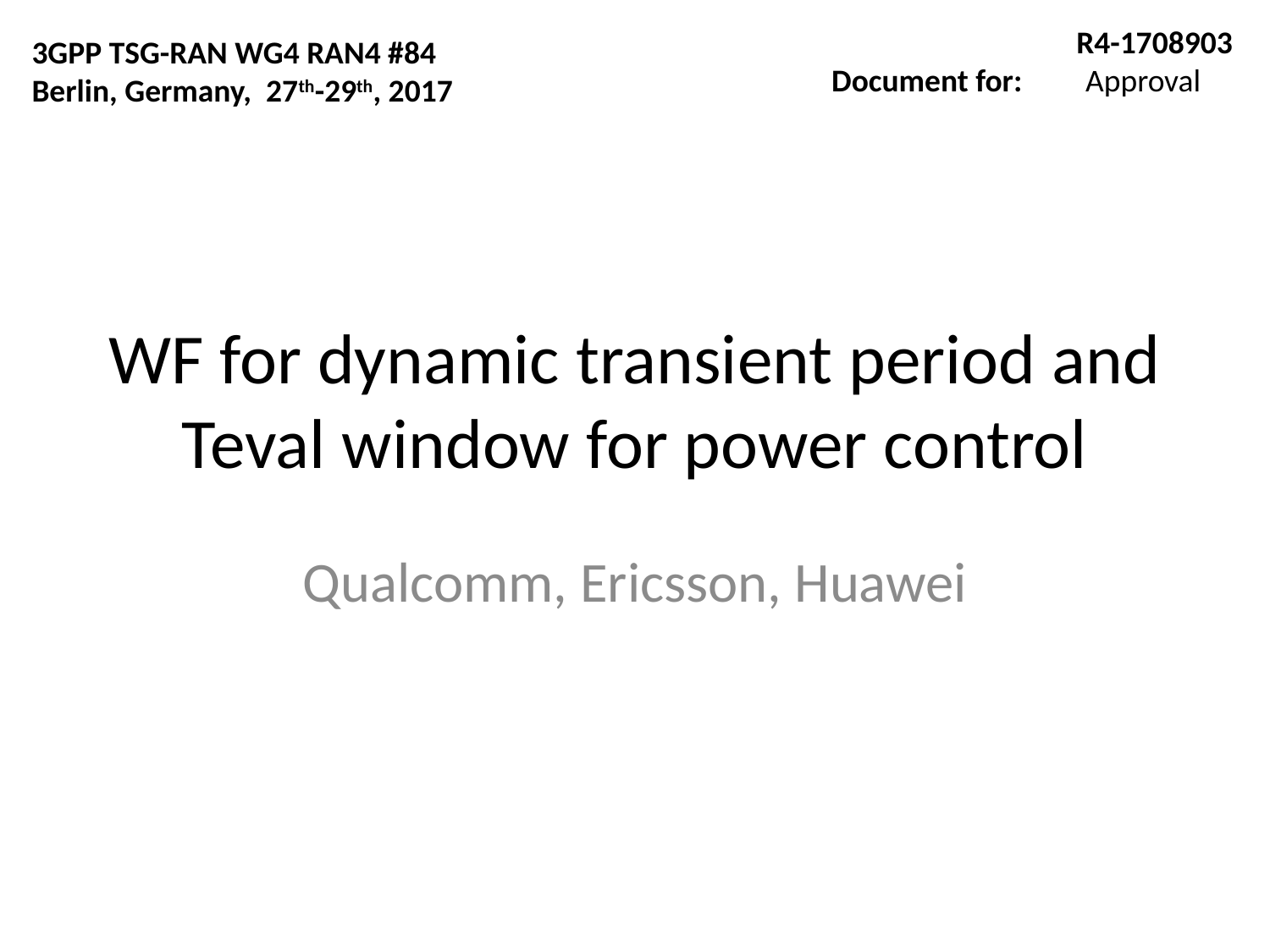

R4-1708903
Document for:	Approval
3GPP TSG-RAN WG4 RAN4 #84
Berlin, Germany,  27th-29th, 2017
# WF for dynamic transient period and Teval window for power control
Qualcomm, Ericsson, Huawei